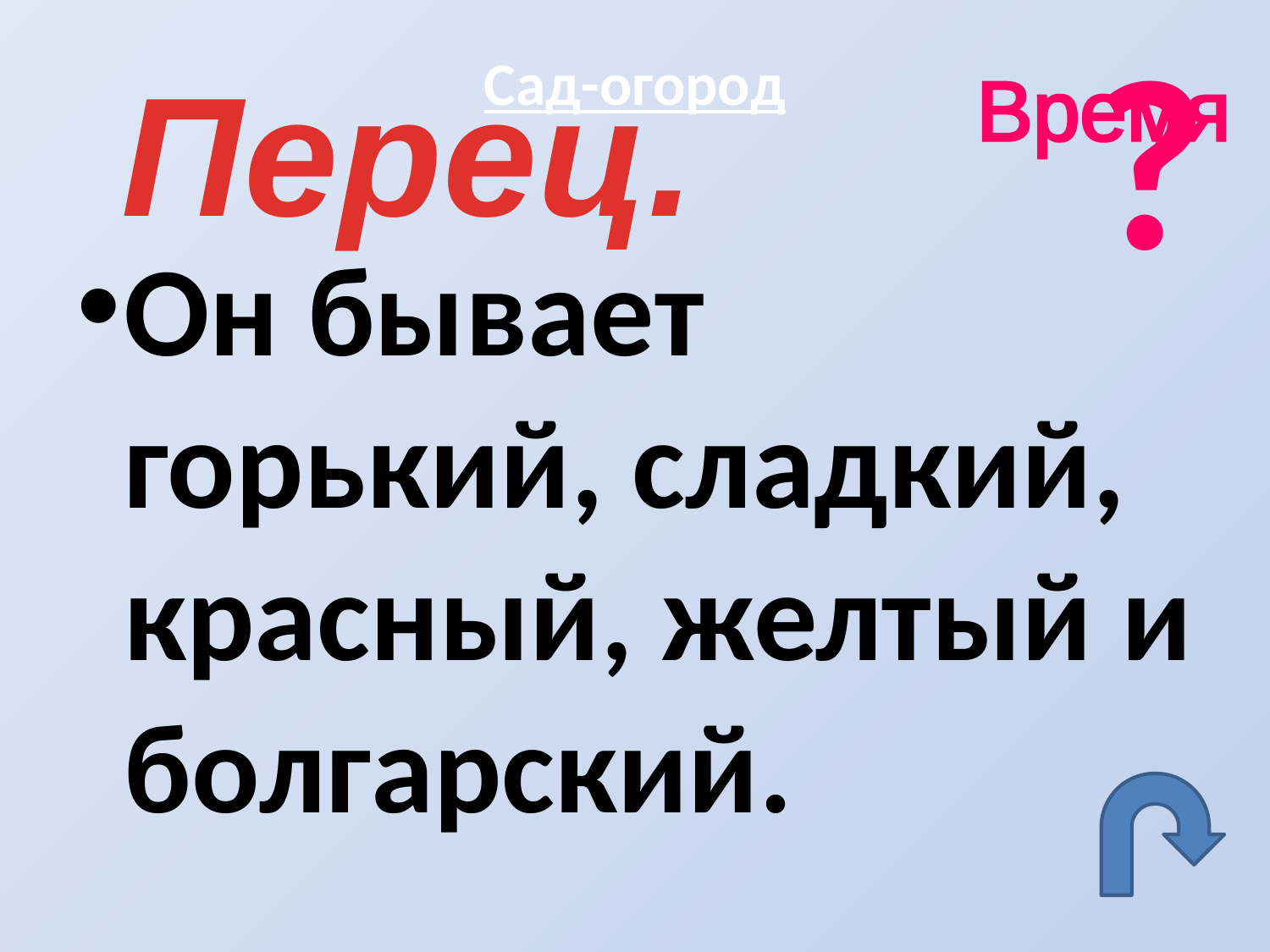

?
# Сад-огород
Перец.
Время
Он бывает горький, сладкий, красный, желтый и болгарский.